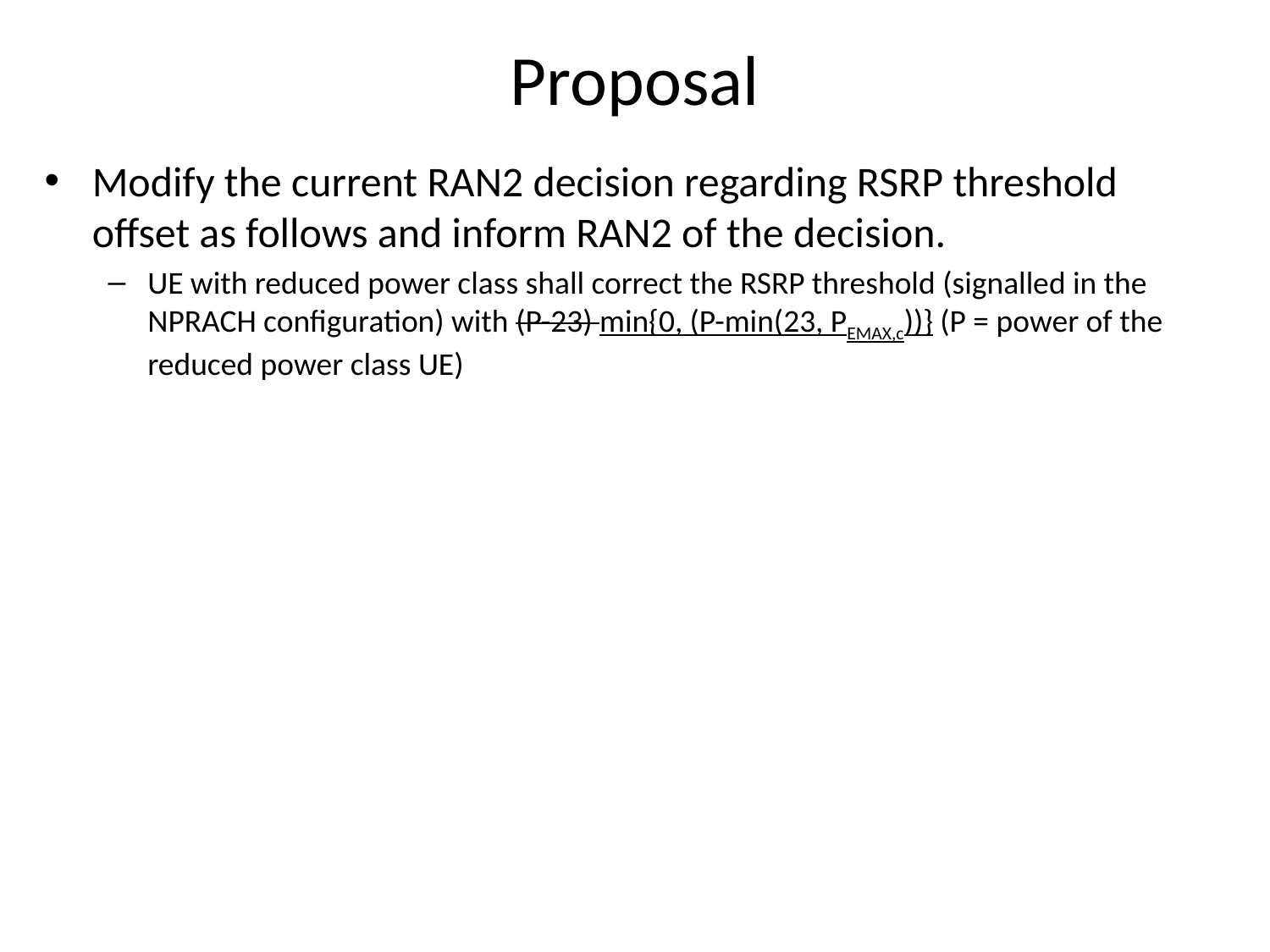

Proposal
Modify the current RAN2 decision regarding RSRP threshold offset as follows and inform RAN2 of the decision.
UE with reduced power class shall correct the RSRP threshold (signalled in the NPRACH configuration) with (P-23) min{0, (P-min(23, PEMAX,c))} (P = power of the reduced power class UE)